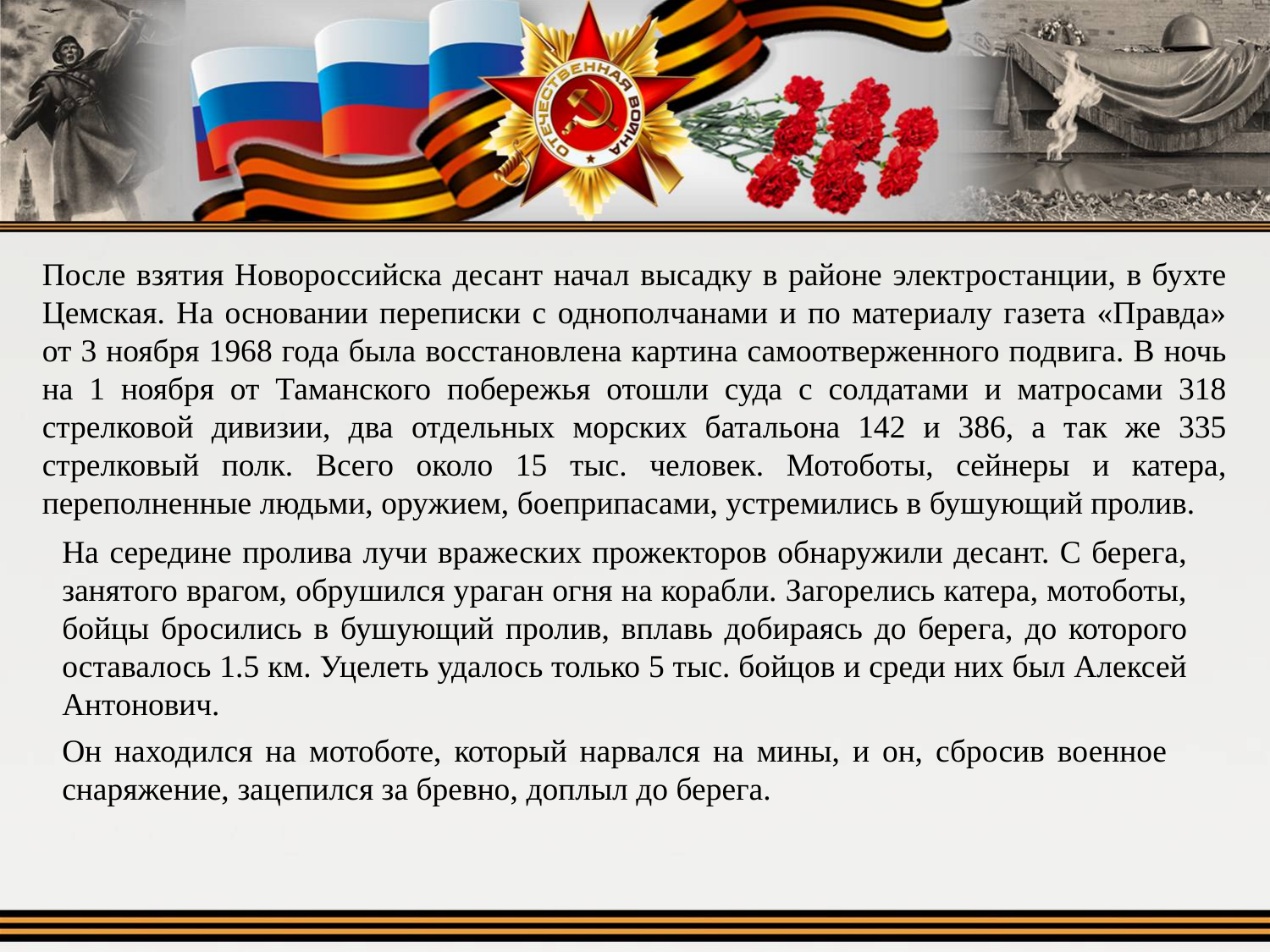

После взятия Новороссийска десант начал высадку в районе электростанции, в бухте Цемская. На основании переписки с однополчанами и по материалу газета «Правда» от 3 ноября 1968 года была восстановлена картина самоотверженного подвига. В ночь на 1 ноября от Таманского побережья отошли суда с солдатами и матросами 318 стрелковой дивизии, два отдельных морских батальона 142 и 386, а так же 335 стрелковый полк. Всего около 15 тыс. человек. Мотоботы, сейнеры и катера, переполненные людьми, оружием, боеприпасами, устремились в бушующий пролив.
На середине пролива лучи вражеских прожекторов обнаружили десант. С берега, занятого врагом, обрушился ураган огня на корабли. Загорелись катера, мотоботы, бойцы бросились в бушующий пролив, вплавь добираясь до берега, до которого оставалось 1.5 км. Уцелеть удалось только 5 тыс. бойцов и среди них был Алексей Антонович.
Он находился на мотоботе, который нарвался на мины, и он, сбросив военное снаряжение, зацепился за бревно, доплыл до берега.